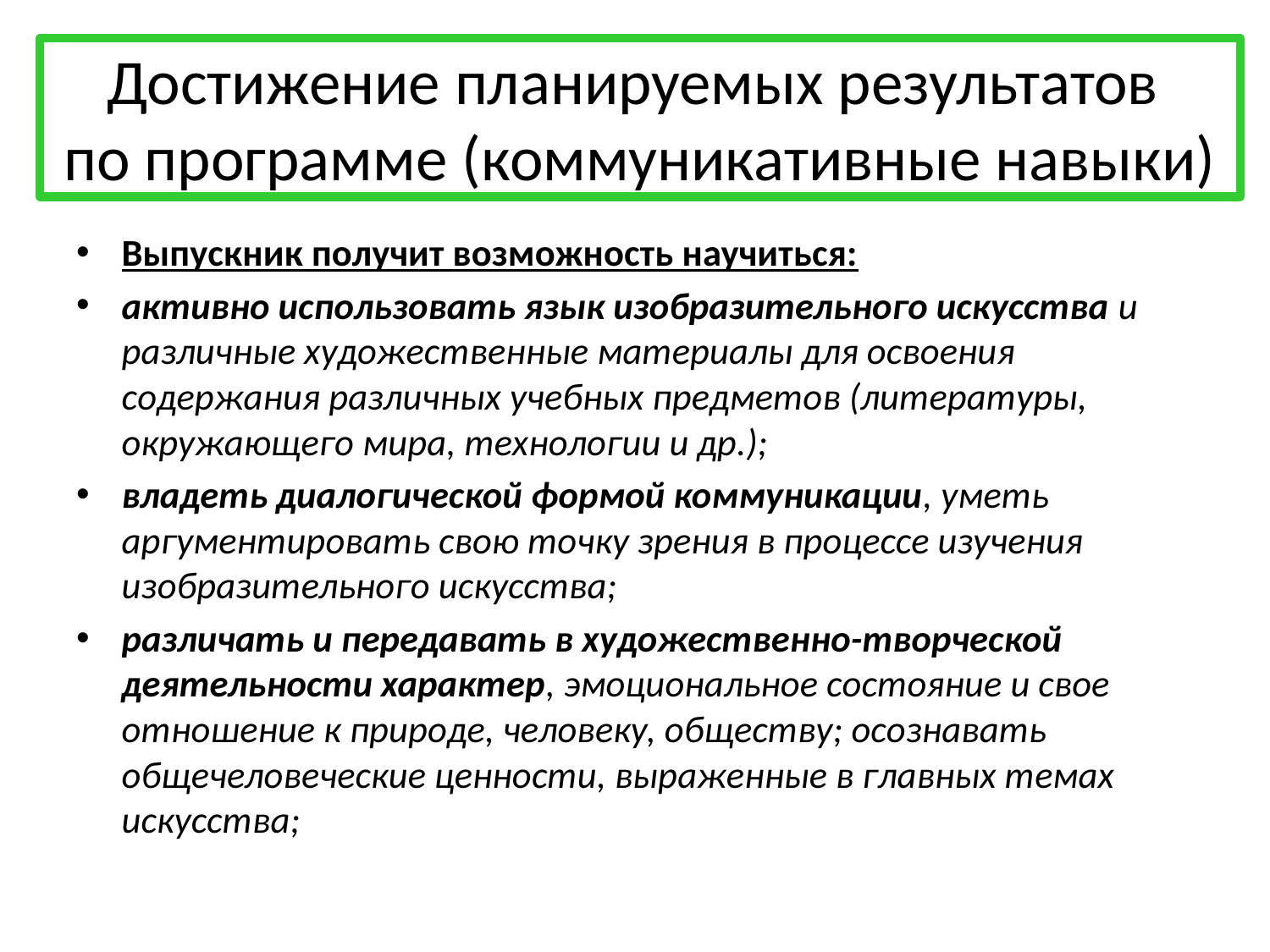

# Достижение планируемых результатов по программе (коммуникативные навыки)
Выпускник получит возможность научиться:
активно использовать язык изобразительного искусства и различные художественные материалы для освоения содержания различных учебных предметов (литературы, окружающего мира, технологии и др.);
владеть диалогической формой коммуникации, уметь аргументировать свою точку зрения в процессе изучения изобразительного искусства;
различать и передавать в художественно-творческой деятельности характер, эмоциональное состояние и свое отношение к природе, человеку, обществу; осознавать общечеловеческие ценности, выраженные в главных темах искусства;